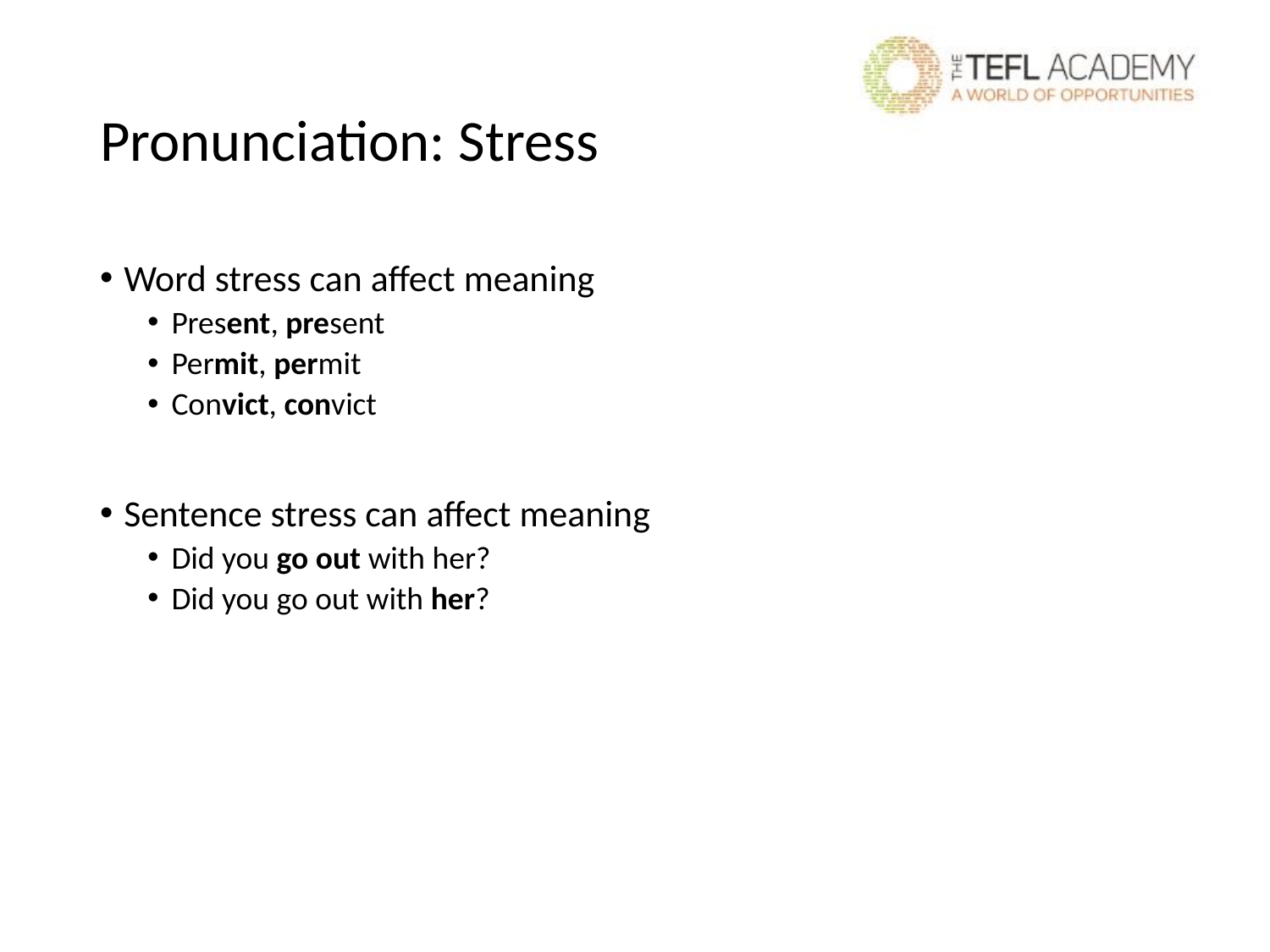

# Pronunciation: Stress
Word stress can affect meaning
Present, present
Permit, permit
Convict, convict

Sentence stress can affect meaning
Did you go out with her?
Did you go out with her?